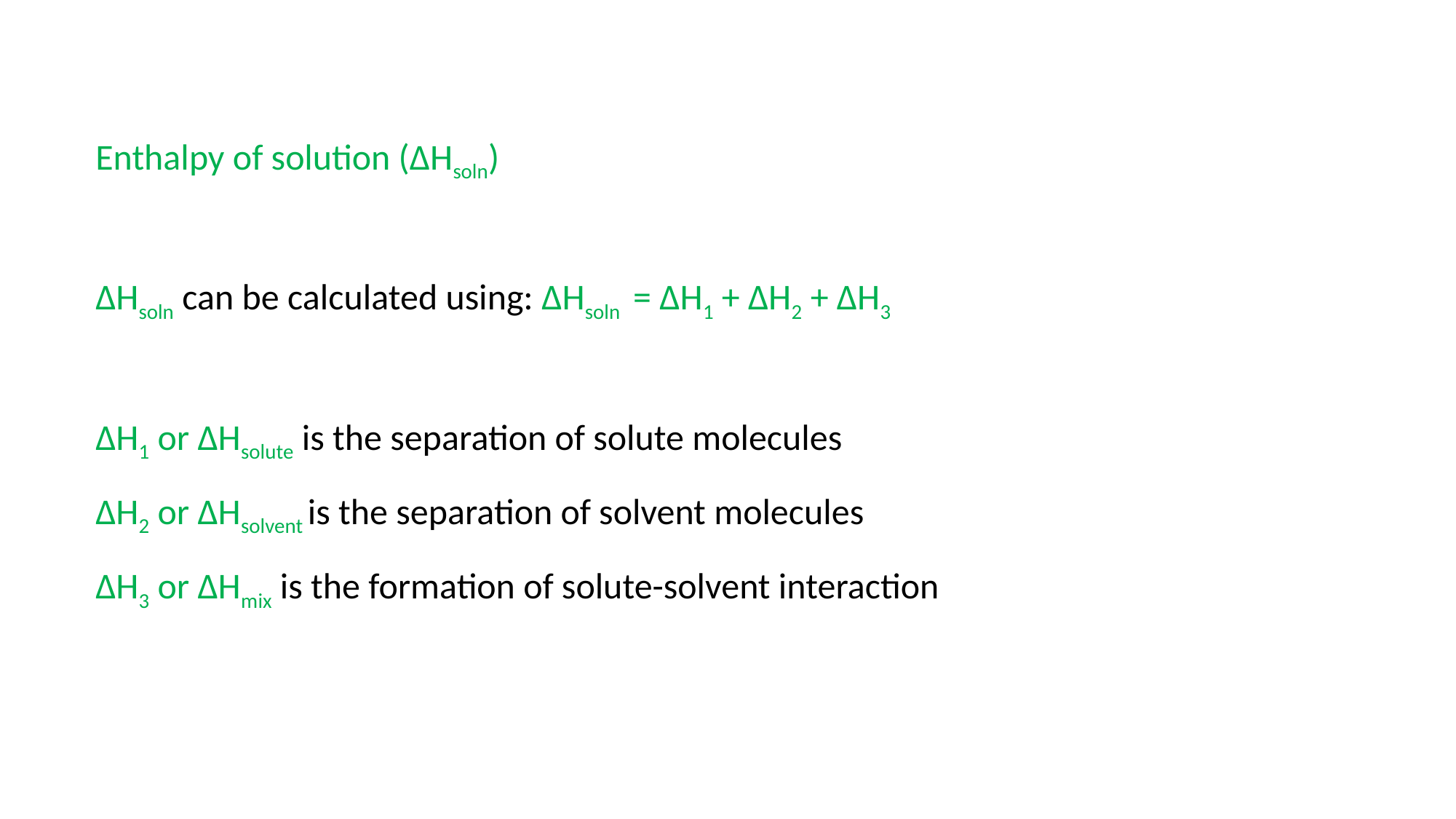

Enthalpy of solution (∆Hsoln)

∆Hsoln can be calculated using: ∆Hsoln  = ∆H1 + ∆H2 + ∆H3

∆H1 or ∆Hsolute is the separation of solute molecules
∆H2 or ∆Hsolvent is the separation of solvent molecules
∆H3 or ∆Hmix is the formation of solute-solvent interaction